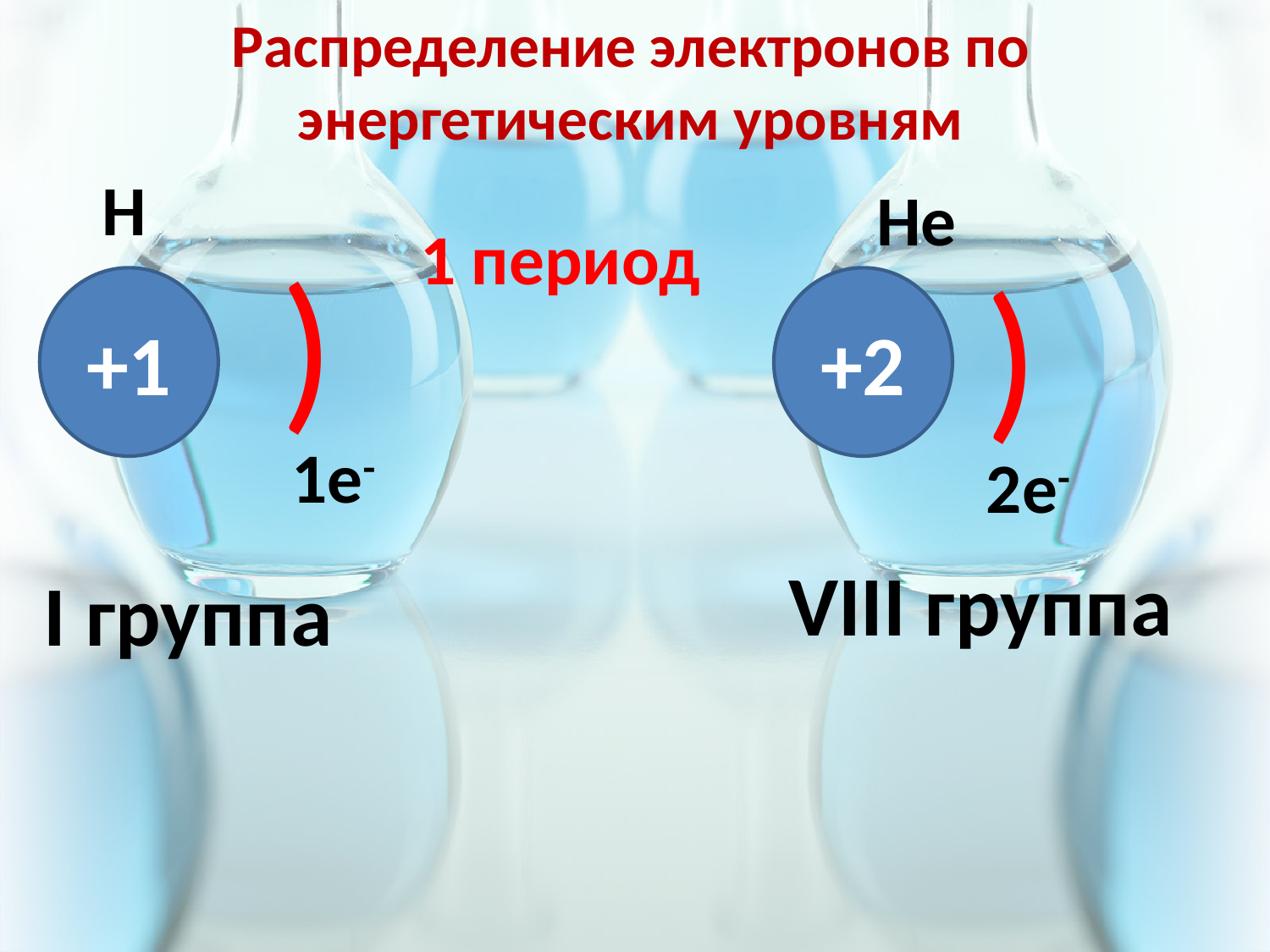

# Распределение электронов по энергетическим уровням
Н
Не
1 период
)
)
+1
+2
1e-
2e-
VIII группа
I группа